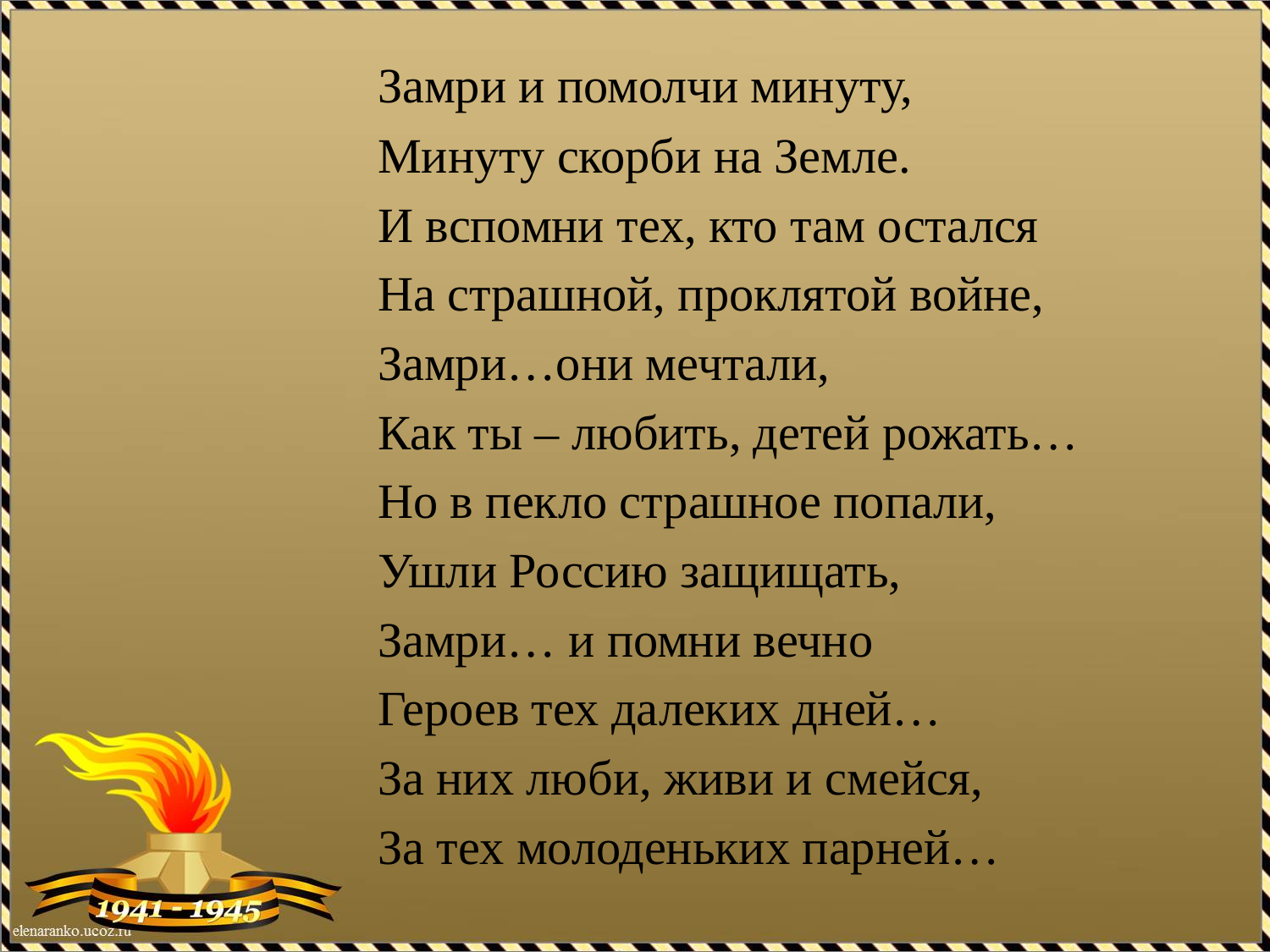

#
			Замри и помолчи минуту,
			Минуту скорби на Земле.
			И вспомни тех, кто там остался
			На страшной, проклятой войне,
			Замри…они мечтали,
			Как ты – любить, детей рожать…
			Но в пекло страшное попали,
			Ушли Россию защищать,
			Замри… и помни вечно
			Героев тех далеких дней…
			За них люби, живи и смейся,
			За тех молоденьких парней…